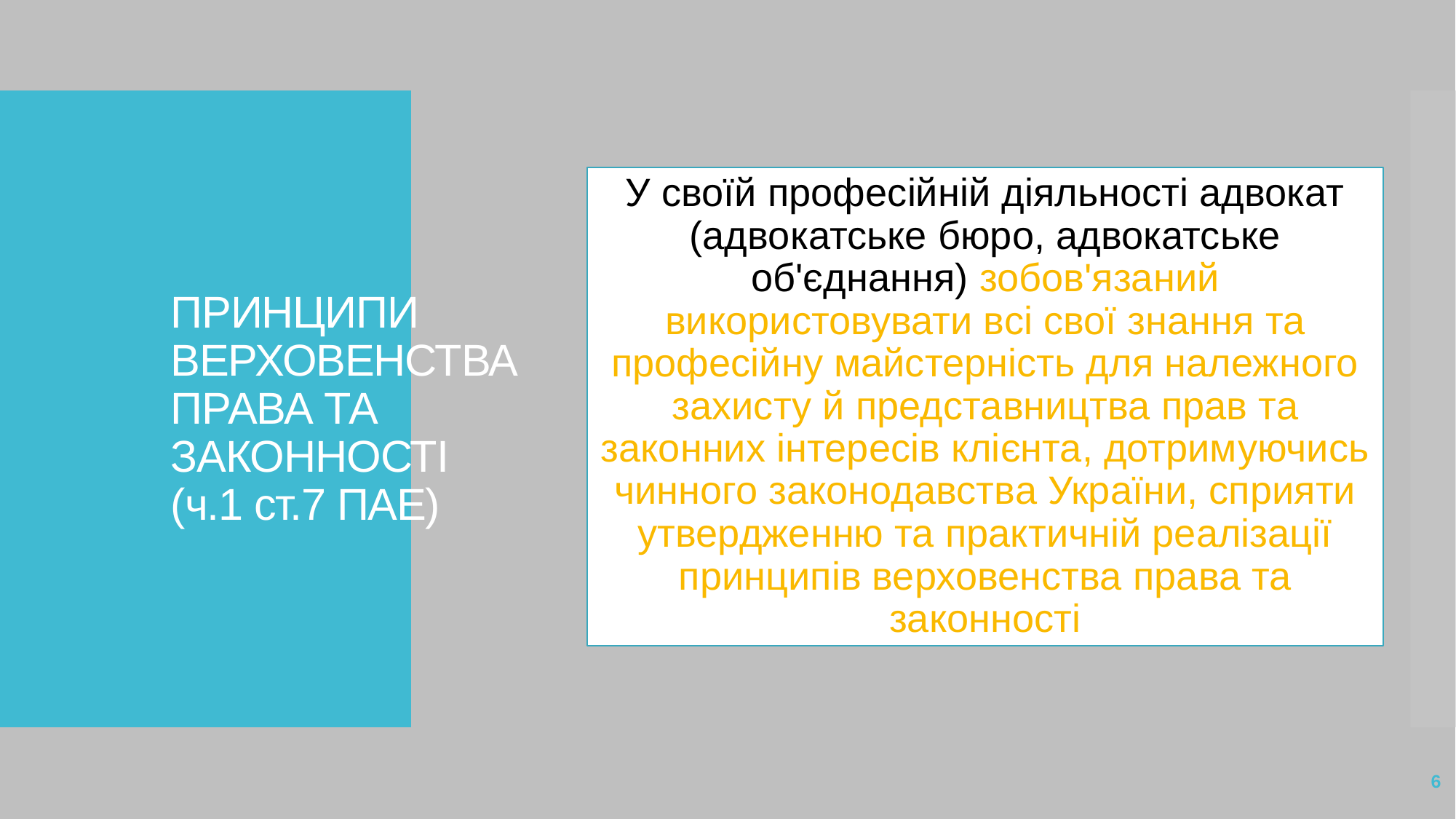

У своїй професійній діяльності адвокат (адвокатське бюро, адвокатське об'єднання) зобов'язаний використовувати всі свої знання та професійну майстерність для належного захисту й представництва прав та законних інтересів клієнта, дотримуючись чинного законодавства України, сприяти утвердженню та практичній реалізації принципів верховенства права та законності
# ПРИНЦИПИ ВЕРХОВЕНСТВА ПРАВА ТА ЗАКОННОСТІ (ч.1 ст.7 ПАЕ)
6